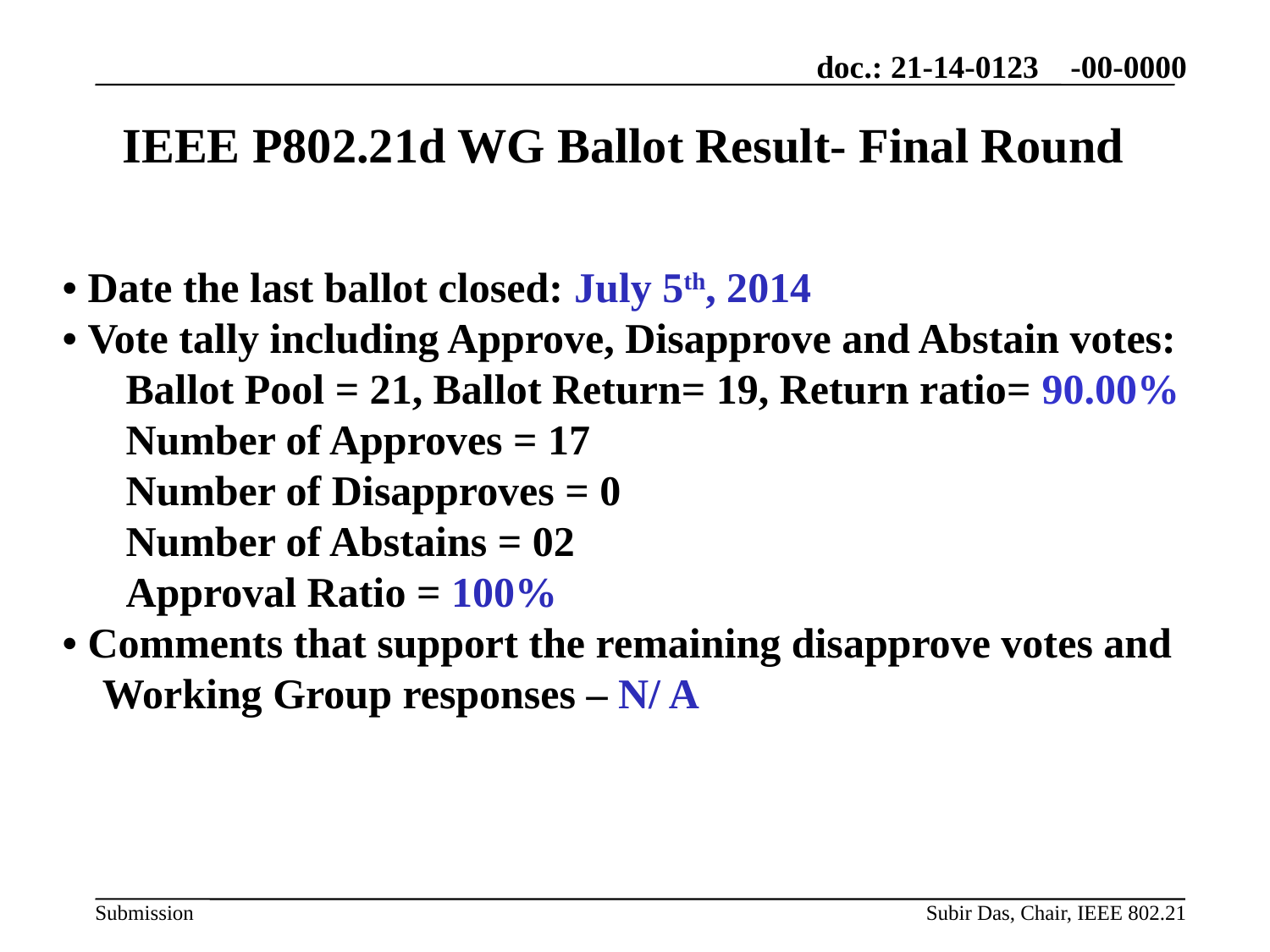

# IEEE P802.21d WG Ballot Result- Final Round
• Date the last ballot closed: July 5th, 2014
• Vote tally including Approve, Disapprove and Abstain votes:
Ballot Pool = 21, Ballot Return= 19, Return ratio= 90.00%
Number of Approves = 17
Number of Disapproves = 0
Number of Abstains = 02
Approval Ratio = 100%
• Comments that support the remaining disapprove votes and Working Group responses – N/ A
Subir Das, Chair, IEEE 802.21